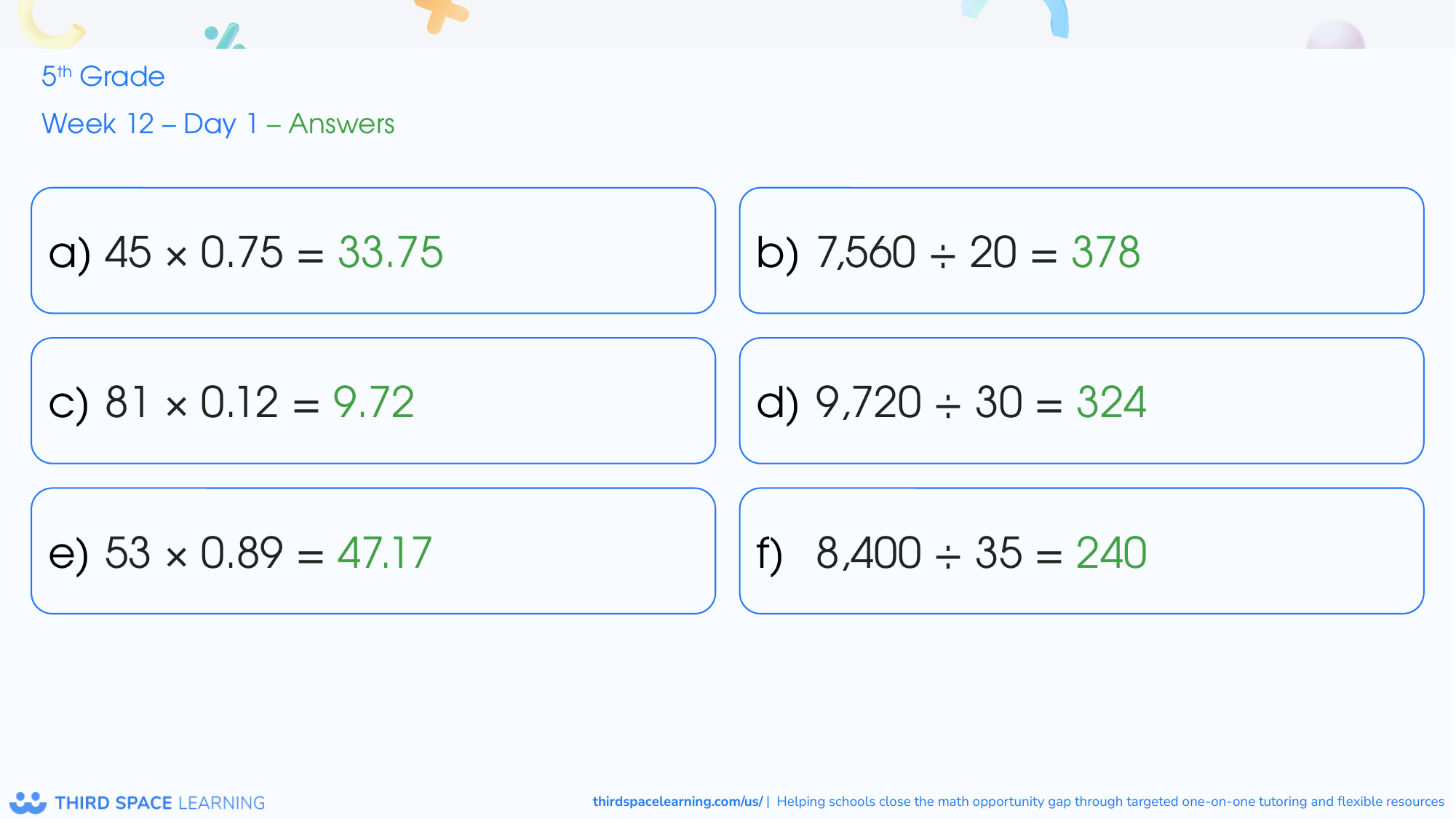

5th Grade
Week 12 – Day 1 – Answers
45 × 0.75 = 33.75
7,560 ÷ 20 = 378
81 × 0.12 = 9.72
9,720 ÷ 30 = 324
53 × 0.89 = 47.17
8,400 ÷ 35 = 240